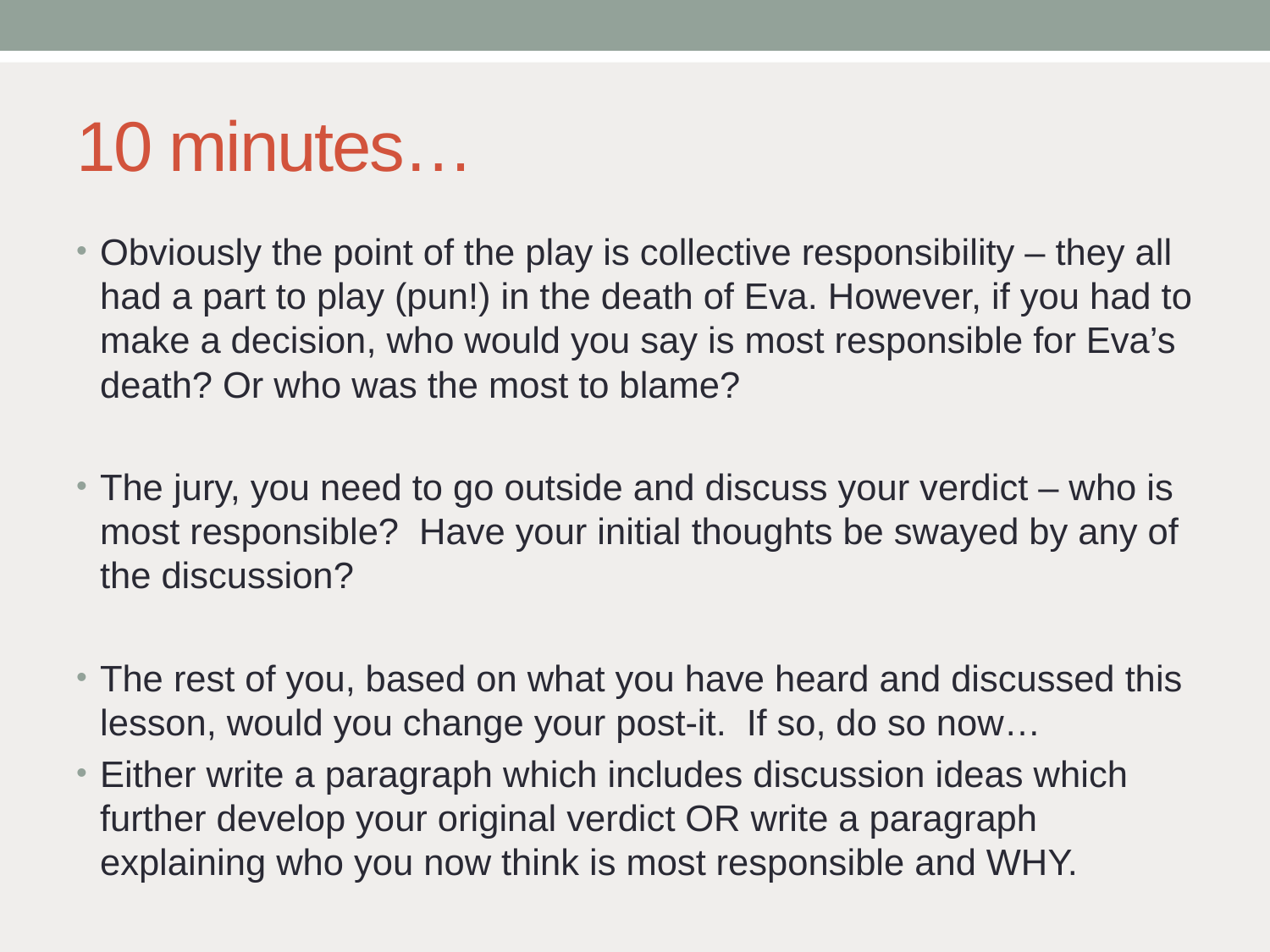

# 10 minutes…
Obviously the point of the play is collective responsibility – they all had a part to play (pun!) in the death of Eva. However, if you had to make a decision, who would you say is most responsible for Eva’s death? Or who was the most to blame?

The jury, you need to go outside and discuss your verdict – who is most responsible?  Have your initial thoughts be swayed by any of the discussion?

The rest of you, based on what you have heard and discussed this lesson, would you change your post-it.  If so, do so now…
Either write a paragraph which includes discussion ideas which further develop your original verdict OR write a paragraph explaining who you now think is most responsible and WHY.